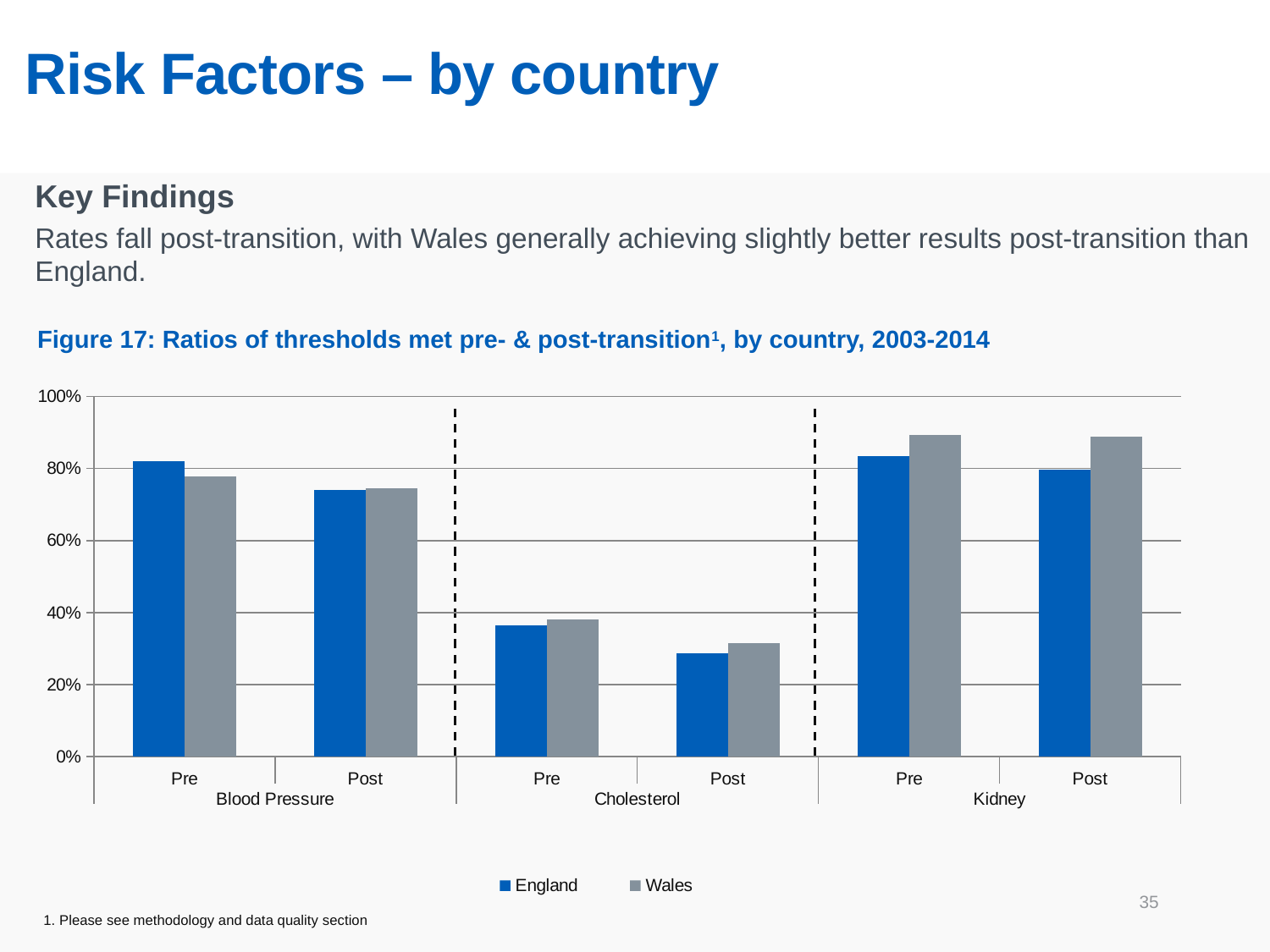

# Risk Factors – by country
Key Findings
Rates fall post-transition, with Wales generally achieving slightly better results post-transition than England.

Figure 17: Ratios of thresholds met pre- & post-transition1, by country, 2003-2014

### Chart

| Category | England | Wales |
|---|---|---|
| Pre | 0.8196847790146589 | 0.7780429594272077 |
| Post | 0.740743952137345 | 0.7455716586151369 |
| Pre | 0.36430423509075194 | 0.38144329896907214 |
| Post | 0.28760354599622145 | 0.3159144893111639 |
| Pre | 0.8342999171499585 | 0.8943089430894309 |
| Post | 0.797902764537655 | 0.8892857142857142 |
35
1. Please see methodology and data quality section